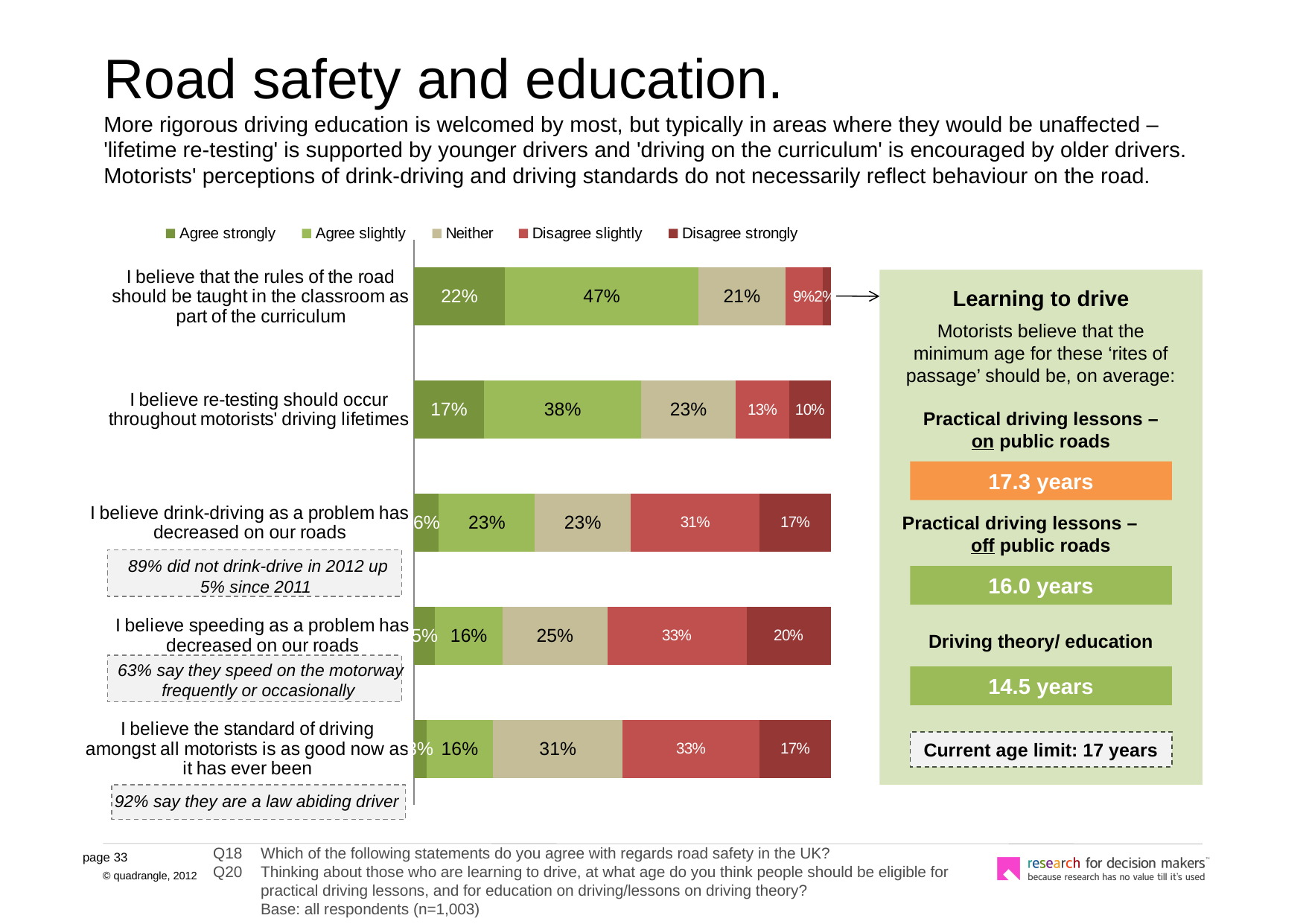

# Road safety and education. More rigorous driving education is welcomed by most, but typically in areas where they would be unaffected – 'lifetime re-testing' is supported by younger drivers and 'driving on the curriculum' is encouraged by older drivers. Motorists' perceptions of drink-driving and driving standards do not necessarily reflect behaviour on the road.

### Chart

| Category | Agree strongly | Agree slightly | Neither | Disagree slightly | Disagree strongly |
|---|---|---|---|---|---|
| I believe that the rules of the road should be taught in the classroom as part of the curriculum | 0.22 | 0.4700000000000001 | 0.21000000000000021 | 0.09000000000000002 | 0.02000000000000001 |
| I believe re-testing should occur throughout motorists' driving lifetimes | 0.17 | 0.3800000000000015 | 0.23 | 0.13 | 0.1 |
| I believe drink-driving as a problem has decreased on our roads | 0.06000000000000003 | 0.23 | 0.23 | 0.31000000000000133 | 0.17 |
| I believe speeding as a problem has decreased on our roads | 0.05 | 0.16 | 0.25 | 0.33000000000000174 | 0.2 |
| I believe the standard of driving amongst all motorists is as good now as it has ever been | 0.030000000000000002 | 0.16 | 0.31000000000000133 | 0.33000000000000174 | 0.17 |
Learning to drive
Motorists believe that the minimum age for these ‘rites of passage’ should be, on average:
Practical driving lessons – on public roads
17.3 years
Practical driving lessons –         off public roads
16.0 years
Driving theory/ education
14.5 years
Current age limit: 17 years
 89% did not drink-drive in 2012 up 5% since 2011

 63% say they speed on the motorway frequently or occasionally

 92% say they are a law abiding driver

Q18	Which of the following statements do you agree with regards road safety in the UK?
Q20	Thinking about those who are learning to drive, at what age do you think people should be eligible for practical driving lessons, and for education on driving/lessons on driving theory?
	Base: all respondents (n=1,003)